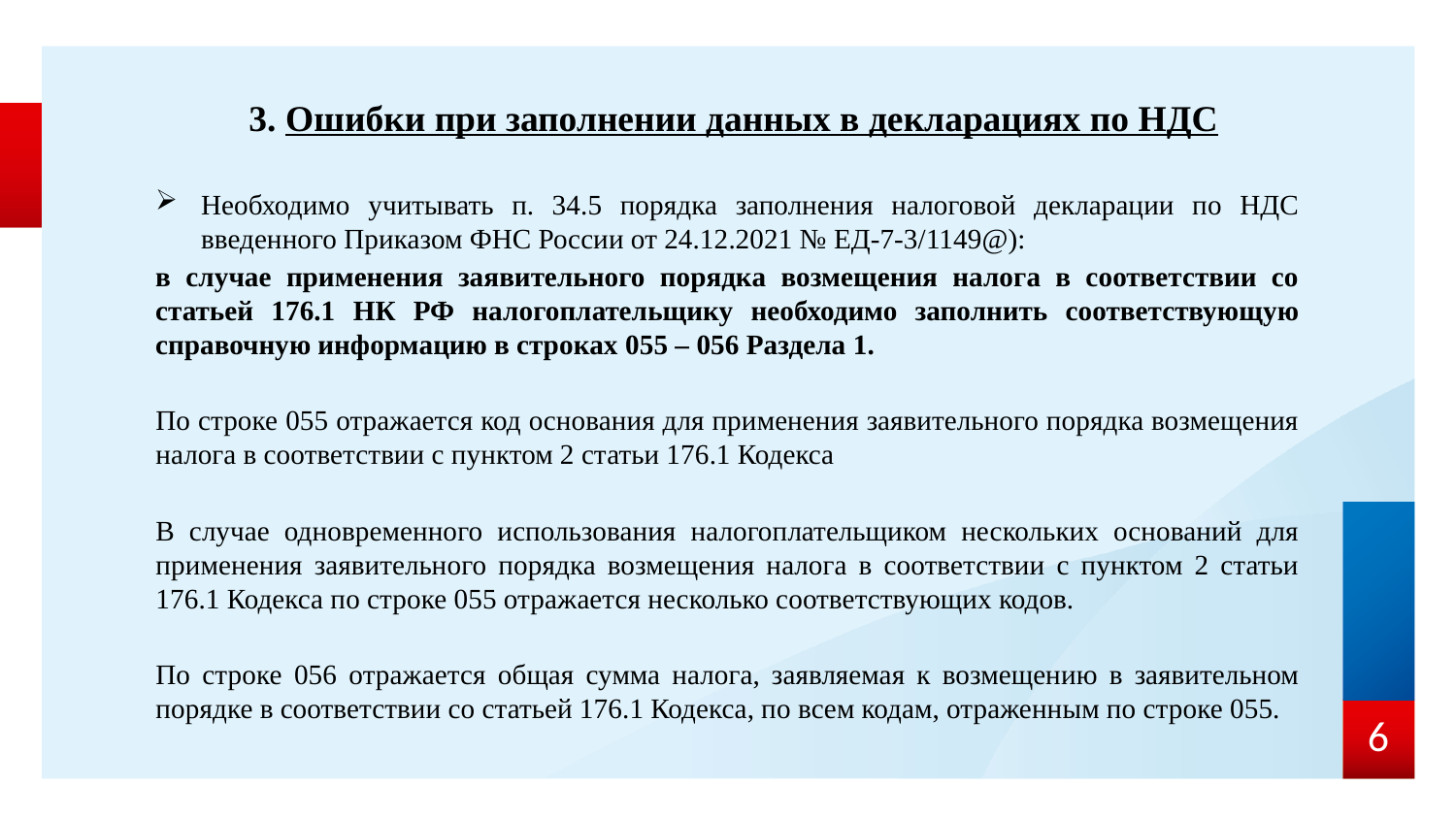

# 3. Ошибки при заполнении данных в декларациях по НДС
Необходимо учитывать п. 34.5 порядка заполнения налоговой декларации по НДС введенного Приказом ФНС России от 24.12.2021 № ЕД-7-3/1149@):
в случае применения заявительного порядка возмещения налога в соответствии со статьей 176.1 НК РФ налогоплательщику необходимо заполнить соответствующую справочную информацию в строках 055 – 056 Раздела 1.

По строке 055 отражается код основания для применения заявительного порядка возмещения налога в соответствии с пунктом 2 статьи 176.1 Кодекса

В случае одновременного использования налогоплательщиком нескольких оснований для применения заявительного порядка возмещения налога в соответствии с пунктом 2 статьи 176.1 Кодекса по строке 055 отражается несколько соответствующих кодов.

По строке 056 отражается общая сумма налога, заявляемая к возмещению в заявительном порядке в соответствии со статьей 176.1 Кодекса, по всем кодам, отраженным по строке 055.

6